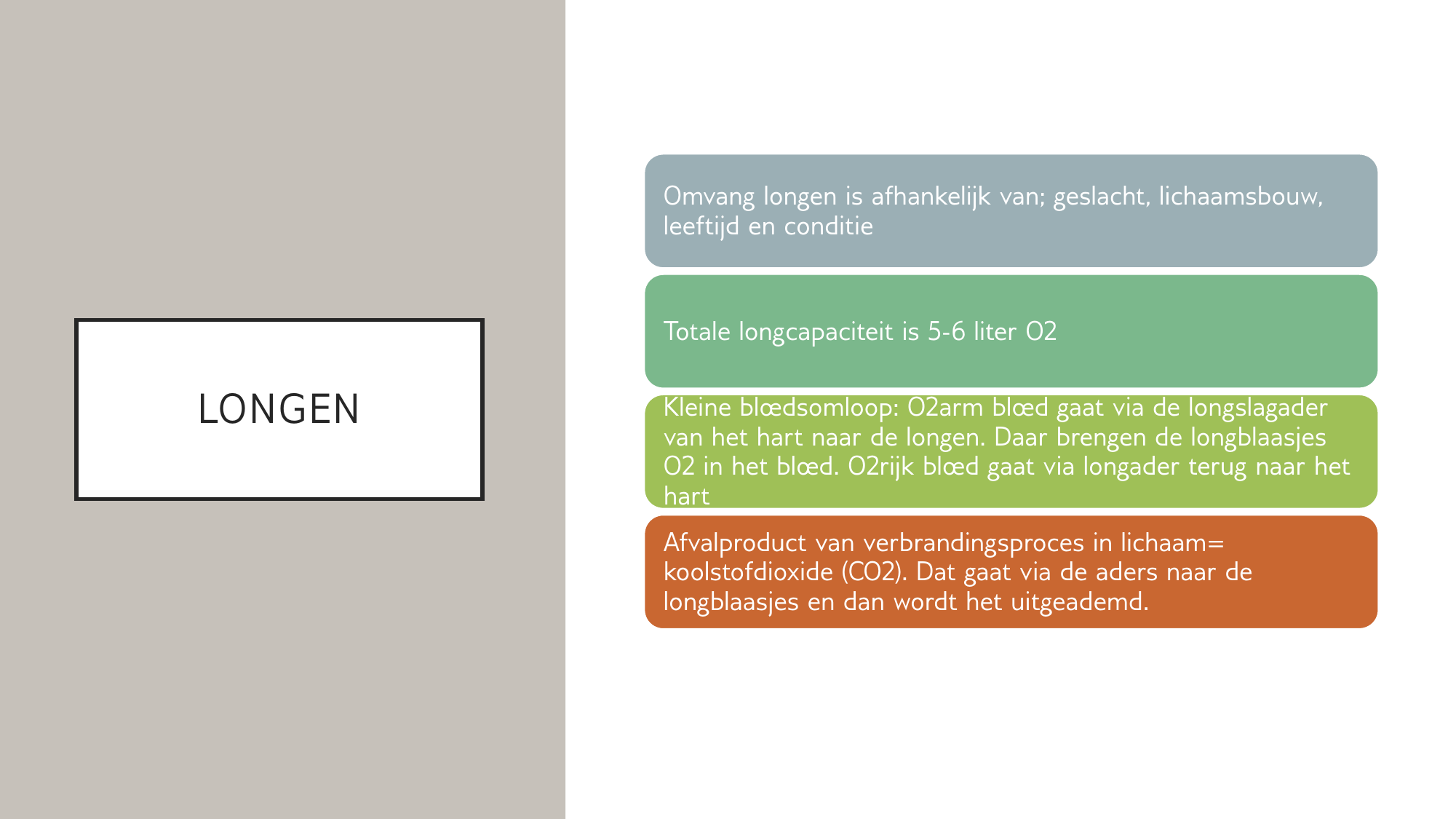

Omvang longen is afhankelijk van; geslacht, lichaamsbouw, leeftijd en conditie
Totale longcapaciteit is 5-6 liter O2
Kleine bloedsomloop: O2arm bloed gaat via de longslagader van het hart naar de longen. Daar brengen de longblaasjes O2 in het bloed. O2rijk bloed gaat via longader terug naar het hart​
Afvalproduct van verbrandingsproces in lichaam= koolstofdioxide (CO2). Dat gaat via de aders naar de longblaasjes en dan wordt het uitgeademd.
# Longen